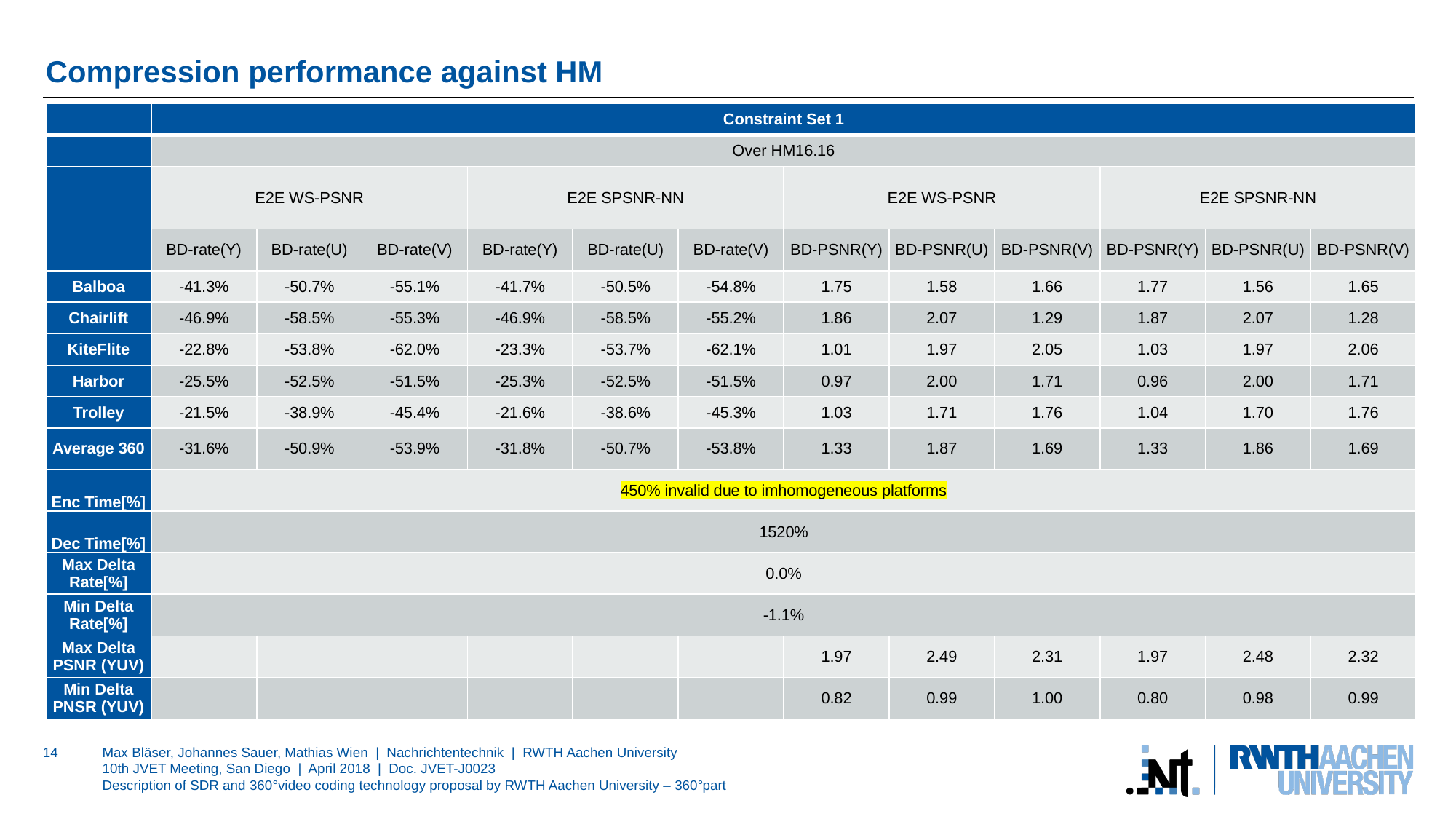

# Compression performance against HM
|  | Constraint Set 1 |  |  |  |  |  |  |  |  |  |  |  |
| --- | --- | --- | --- | --- | --- | --- | --- | --- | --- | --- | --- | --- |
|  | Over HM16.16 |  |  |  |  |  |  |  |  |  |  |  |
|  | E2E WS-PSNR |  |  | E2E SPSNR-NN |  |  | E2E WS-PSNR |  |  | E2E SPSNR-NN |  |  |
|  | BD-rate(Y) | BD-rate(U) | BD-rate(V) | BD-rate(Y) | BD-rate(U) | BD-rate(V) | BD-PSNR(Y) | BD-PSNR(U) | BD-PSNR(V) | BD-PSNR(Y) | BD-PSNR(U) | BD-PSNR(V) |
| Balboa | -41.3% | -50.7% | -55.1% | -41.7% | -50.5% | -54.8% | 1.75 | 1.58 | 1.66 | 1.77 | 1.56 | 1.65 |
| Chairlift | -46.9% | -58.5% | -55.3% | -46.9% | -58.5% | -55.2% | 1.86 | 2.07 | 1.29 | 1.87 | 2.07 | 1.28 |
| KiteFlite | -22.8% | -53.8% | -62.0% | -23.3% | -53.7% | -62.1% | 1.01 | 1.97 | 2.05 | 1.03 | 1.97 | 2.06 |
| Harbor | -25.5% | -52.5% | -51.5% | -25.3% | -52.5% | -51.5% | 0.97 | 2.00 | 1.71 | 0.96 | 2.00 | 1.71 |
| Trolley | -21.5% | -38.9% | -45.4% | -21.6% | -38.6% | -45.3% | 1.03 | 1.71 | 1.76 | 1.04 | 1.70 | 1.76 |
| Average 360 | -31.6% | -50.9% | -53.9% | -31.8% | -50.7% | -53.8% | 1.33 | 1.87 | 1.69 | 1.33 | 1.86 | 1.69 |
| Enc Time[%] | 450% invalid due to imhomogeneous platforms |  |  |  |  |  |  |  |  |  |  |  |
| Dec Time[%] | 1520% |  |  |  |  |  |  |  |  |  |  |  |
| Max Delta Rate[%] | 0.0% |  |  |  |  |  |  |  |  |  |  |  |
| Min Delta Rate[%] | -1.1% |  |  |  |  |  |  |  |  |  |  |  |
| Max Delta PSNR (YUV) |  |  |  |  |  |  | 1.97 | 2.49 | 2.31 | 1.97 | 2.48 | 2.32 |
| Min Delta PNSR (YUV) |  |  |  |  |  |  | 0.82 | 0.99 | 1.00 | 0.80 | 0.98 | 0.99 |